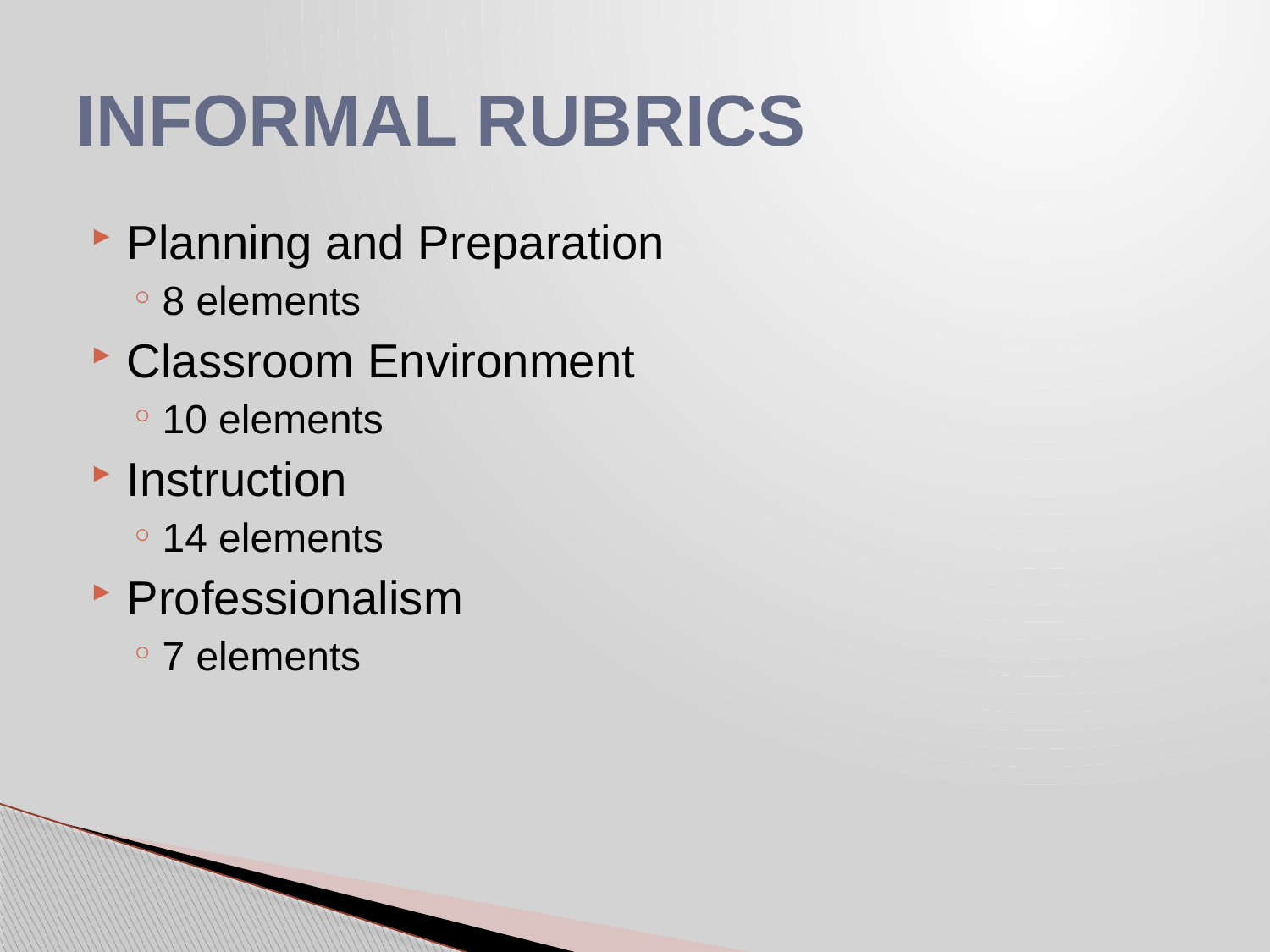

# INFORMAL RUBRICS
Planning and Preparation
8 elements
Classroom Environment
10 elements
Instruction
14 elements
Professionalism
7 elements